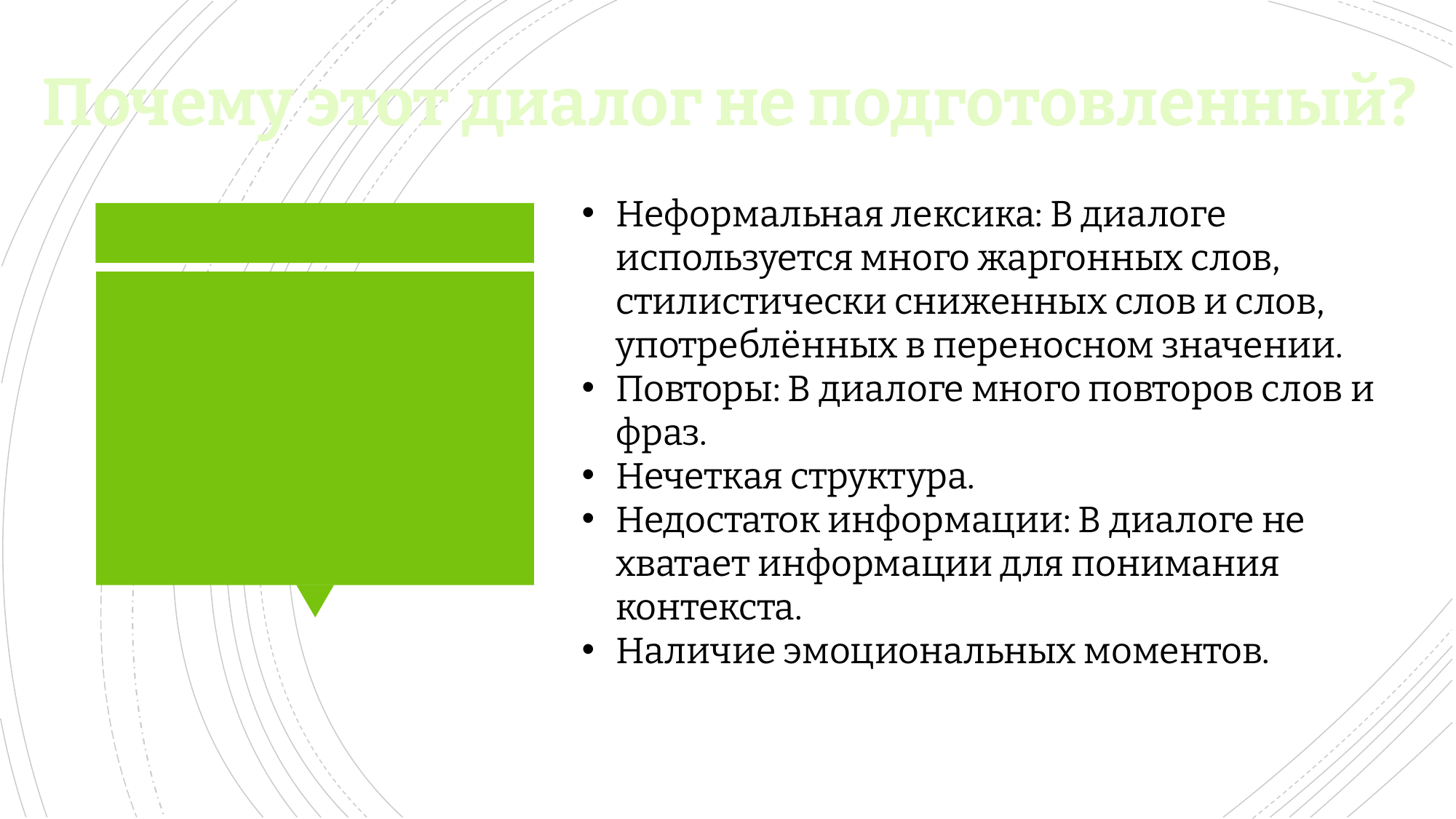

Почему этот диалог не подготовленный?
Неформальная лексика: В диалоге используется много жаргонных слов, стилистически сниженных слов и слов, употреблённых в переносном значении.
Повторы: В диалоге много повторов слов и фраз.
Нечеткая структура.
Недостаток информации: В диалоге не хватает информации для понимания контекста.
Наличие эмоциональных моментов.

#